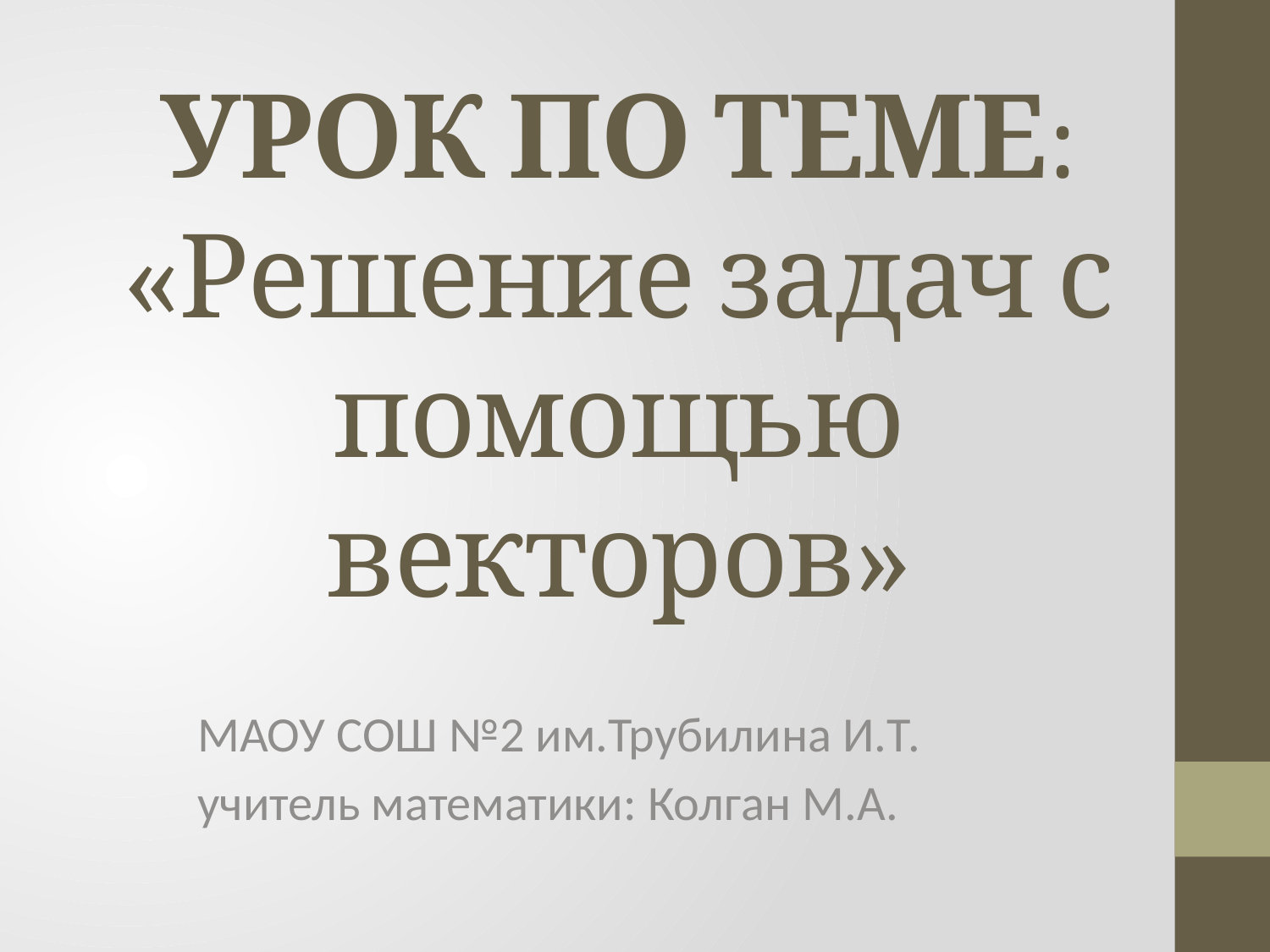

# УРОК ПО ТЕМЕ: «Решение задач с помощью векторов»
МАОУ СОШ №2 им.Трубилина И.Т.
учитель математики: Колган М.А.